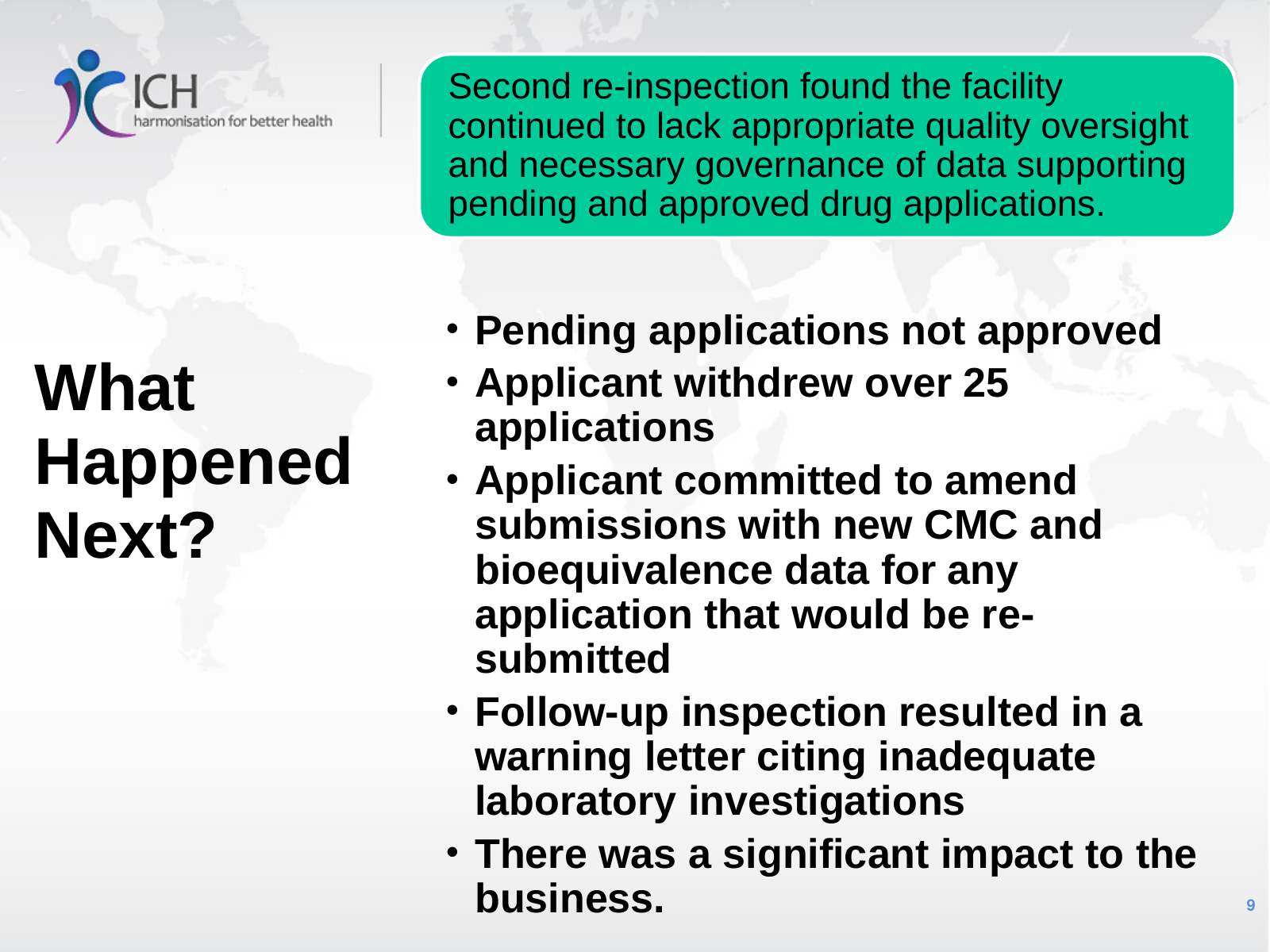

Second re-inspection found the facility continued to lack appropriate quality oversight and necessary governance of data supporting pending and approved drug applications.
Pending applications not approved
Applicant withdrew over 25 applications
Applicant committed to amend submissions with new CMC and bioequivalence data for any application that would be re-submitted
Follow-up inspection resulted in a warning letter citing inadequate laboratory investigations
There was a significant impact to the business.
# What Happened Next?